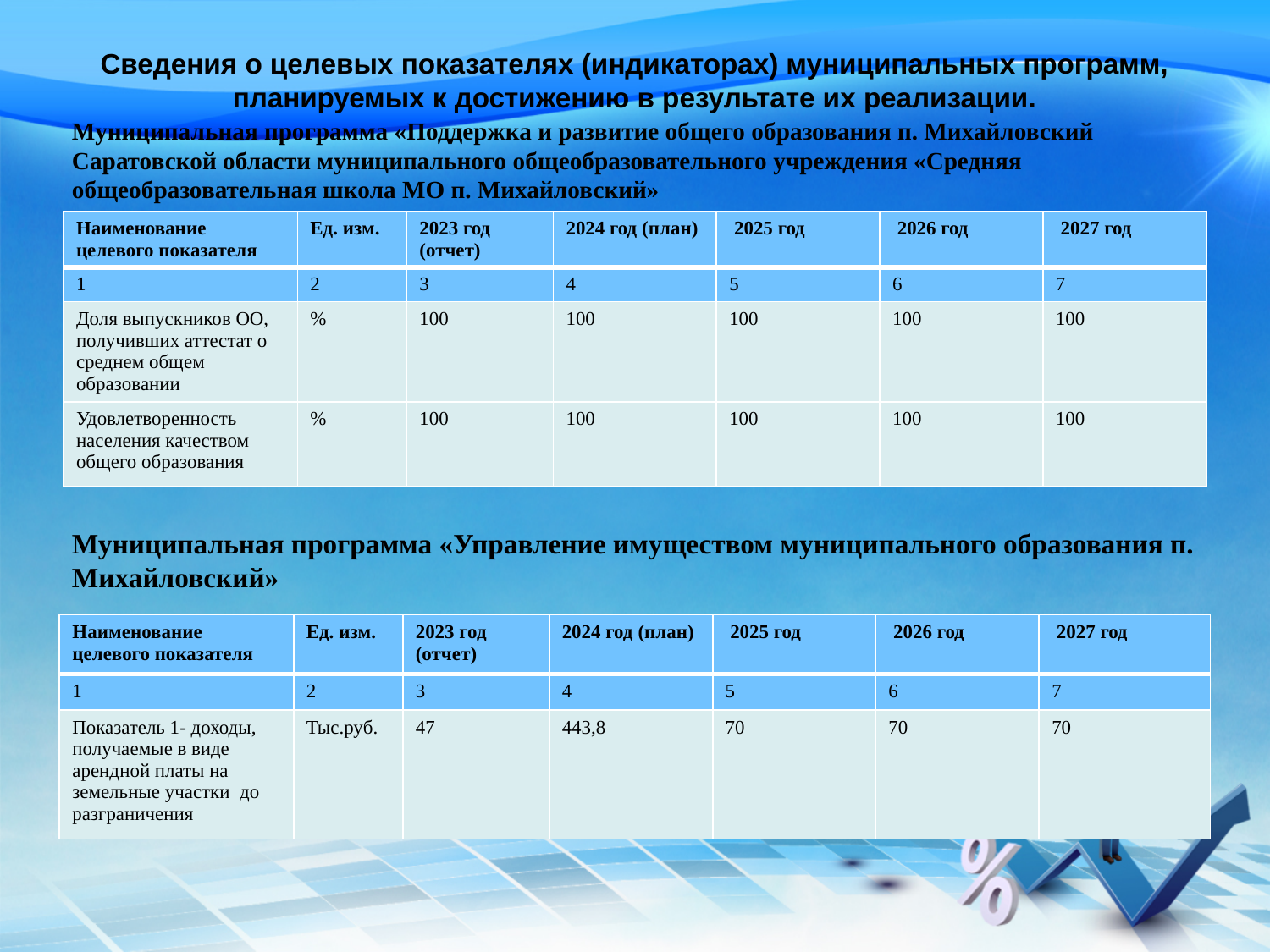

# Сведения о целевых показателях (индикаторах) муниципальных программ, планируемых к достижению в результате их реализации.

Муниципальная программа «Поддержка и развитие общего образования п. Михайловский Саратовской области муниципального общеобразовательного учреждения «Средняя общеобразовательная школа МО п. Михайловский»
| Наименование целевого показателя | Ед. изм. | 2023 год (отчет) | 2024 год (план) | 2025 год | 2026 год | 2027 год |
| --- | --- | --- | --- | --- | --- | --- |
| 1 | 2 | 3 | 4 | 5 | 6 | 7 |
| Доля выпускников ОО, получивших аттестат о среднем общем образовании | % | 100 | 100 | 100 | 100 | 100 |
| Удовлетворенность населения качеством общего образования | % | 100 | 100 | 100 | 100 | 100 |

Муниципальная программа «Управление имуществом муниципального образования п. Михайловский»
| Наименование целевого показателя | Ед. изм. | 2023 год (отчет) | 2024 год (план) | 2025 год | 2026 год | 2027 год |
| --- | --- | --- | --- | --- | --- | --- |
| 1 | 2 | 3 | 4 | 5 | 6 | 7 |
| Показатель 1- доходы, получаемые в виде арендной платы на земельные участки до разграничения | Тыс.руб. | 47 | 443,8 | 70 | 70 | 70 |